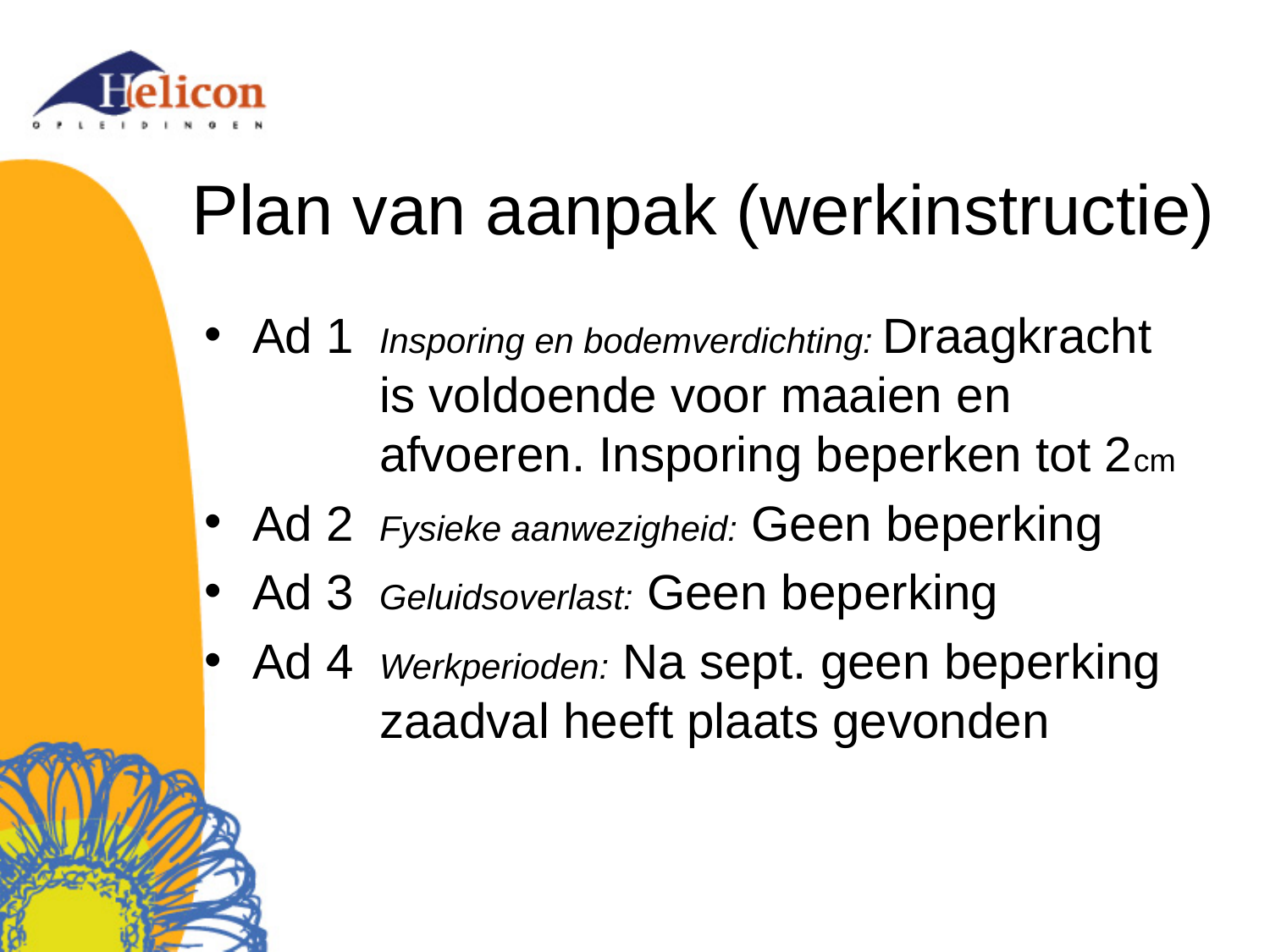

# Plan van aanpak (werkinstructie)
Ad 1 	Insporing en bodemverdichting: Draagkracht 		is voldoende voor maaien en 			afvoeren. Insporing beperken tot 2cm
Ad 2	Fysieke aanwezigheid: Geen beperking
Ad 3	Geluidsoverlast: Geen beperking
Ad 4	Werkperioden: Na sept. geen beperking 		zaadval heeft plaats gevonden